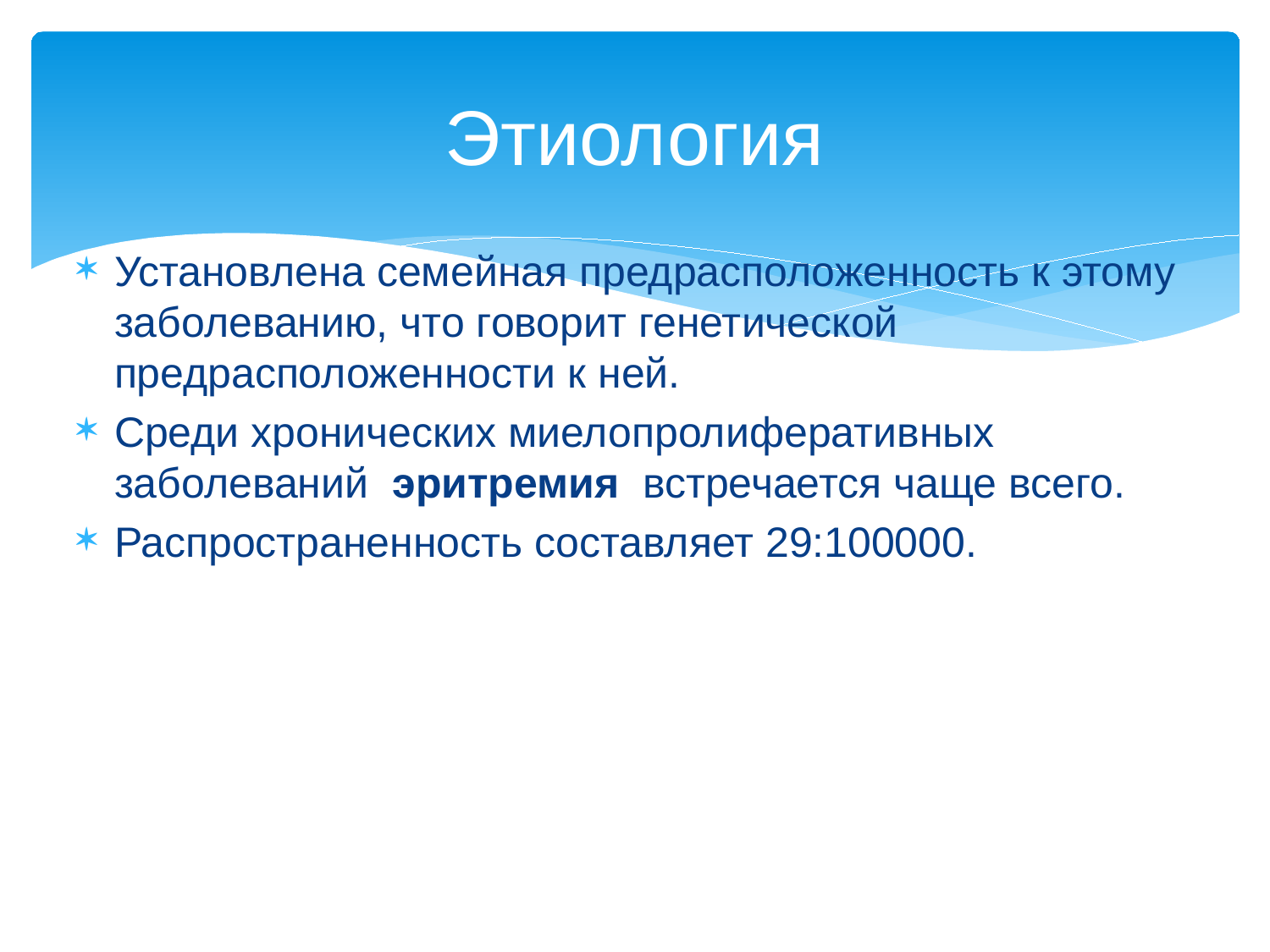

# Этиология

Установлена семейная предрасположенность к этому заболеванию, что говорит генетической предрасположенности к ней.
Среди хронических миелопролиферативных заболеваний  эритремия  встречается чаще всего.
Распространенность составляет 29:100000.